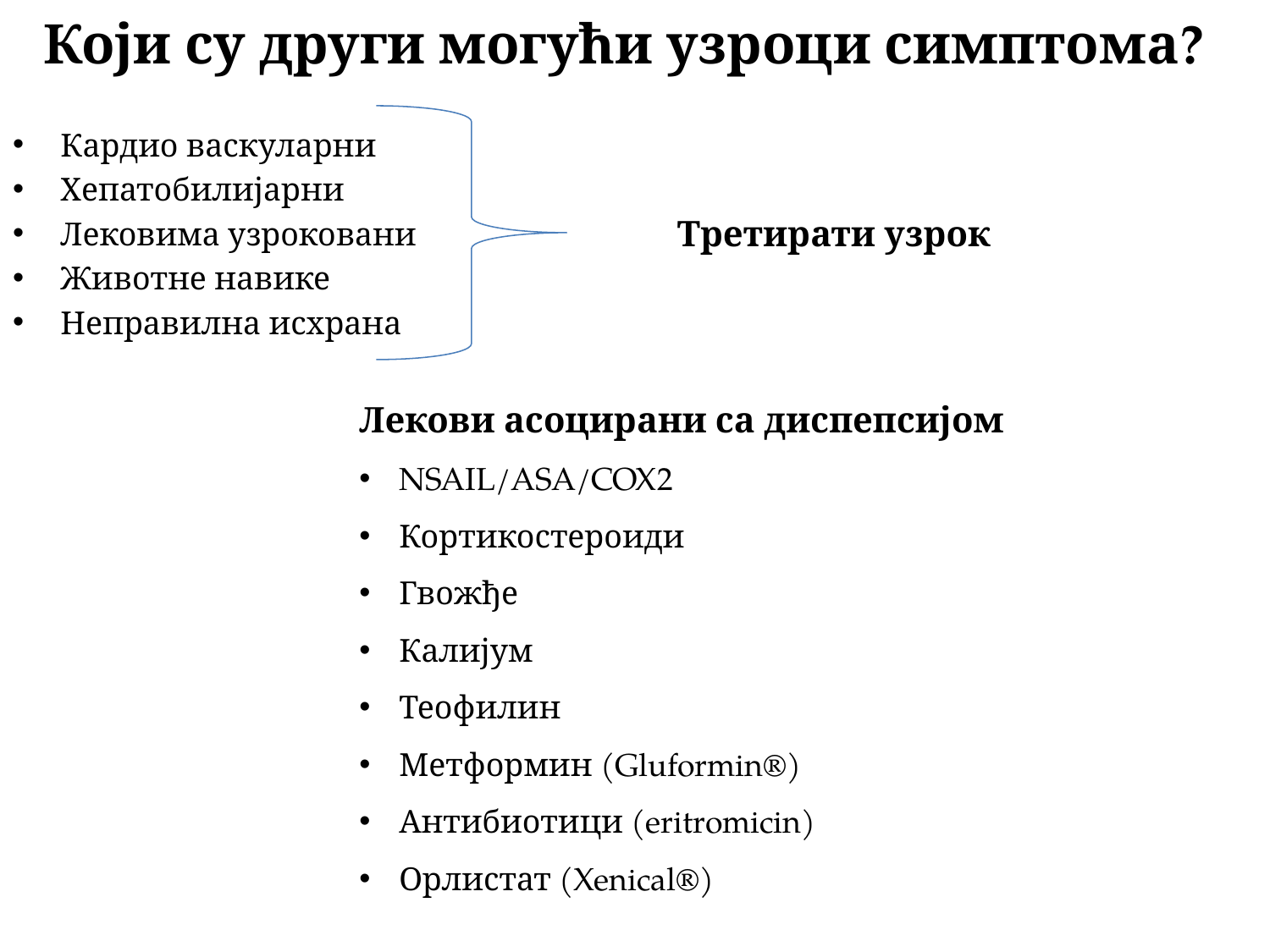

# Који су други могући узроци симптома?

Кардио васкуларни
Хепатобилијарни
Лековима узроковани
Животне навике
Неправилна исхрана

Третирати узрок
Лекови асоцирани са диспепсијом
NSAIL/ASA/COX2
Кортикостероиди
Гвожђе
Калијум
Теофилин
Метформин (Gluformin®)
Антибиотици (eritromicin)
Орлистат (Xenical®)